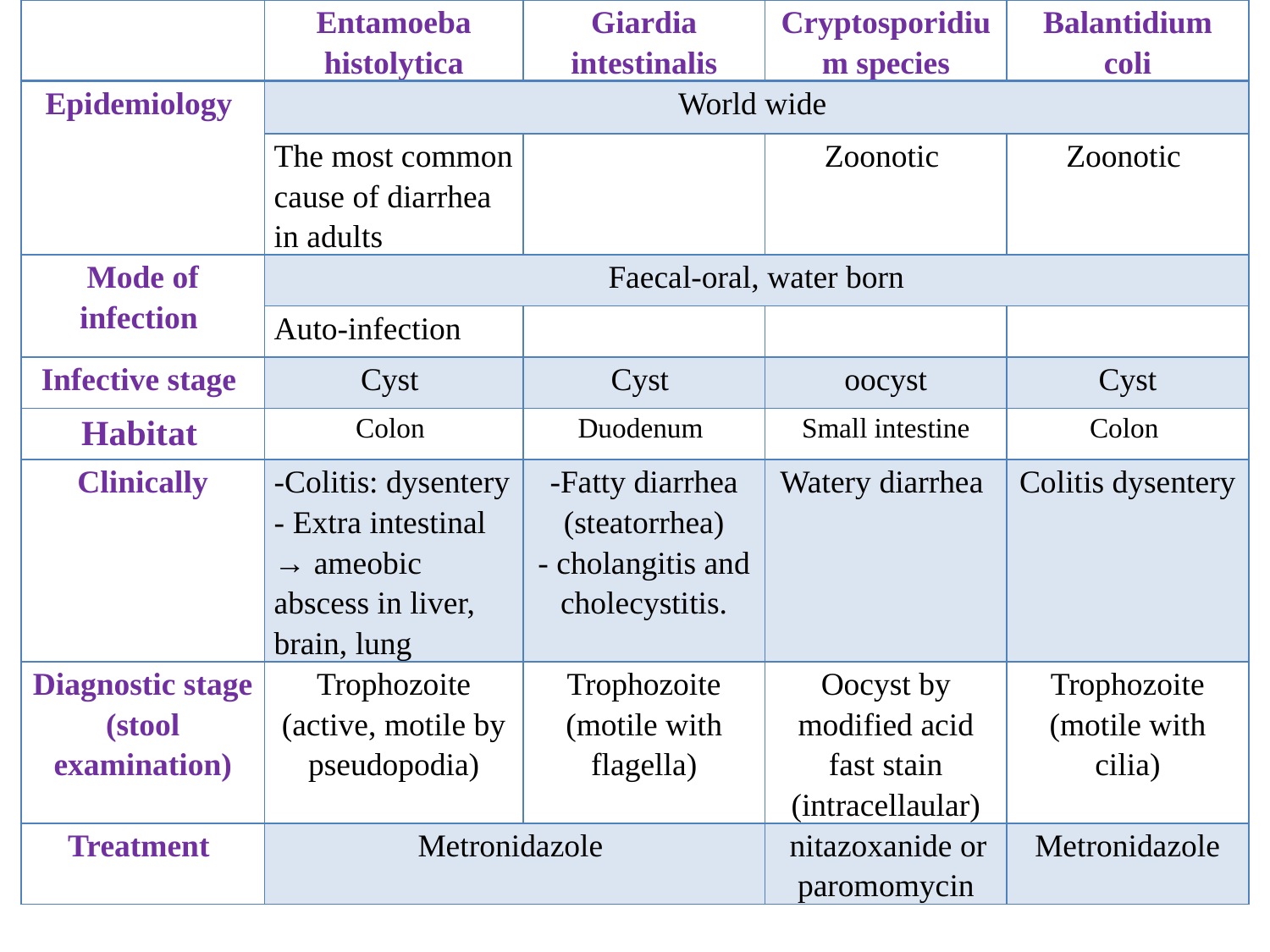

|  | Entamoeba histolytica | Giardia intestinalis | Cryptosporidium species | Balantidium coli |
| --- | --- | --- | --- | --- |
| Epidemiology | World wide |  |  |  |
|  | The most common cause of diarrhea in adults |  | Zoonotic | Zoonotic |
| Mode of infection | Faecal-oral, water born |  |  |  |
|  | Auto-infection |  |  |  |
| Infective stage | Cyst | Cyst | oocyst | Cyst |
| Habitat | Colon | Duodenum | Small intestine | Colon |
| Clinically | -Colitis: dysentery - Extra intestinal → ameobic abscess in liver, brain, lung | -Fatty diarrhea (steatorrhea) - cholangitis and cholecystitis. | Watery diarrhea | Colitis dysentery |
| Diagnostic stage (stool examination) | Trophozoite (active, motile by pseudopodia) | Trophozoite (motile with flagella) | Oocyst by modified acid fast stain (intracellaular) | Trophozoite (motile with cilia) |
| Treatment | Metronidazole |  | nitazoxanide or paromomycin | Metronidazole |